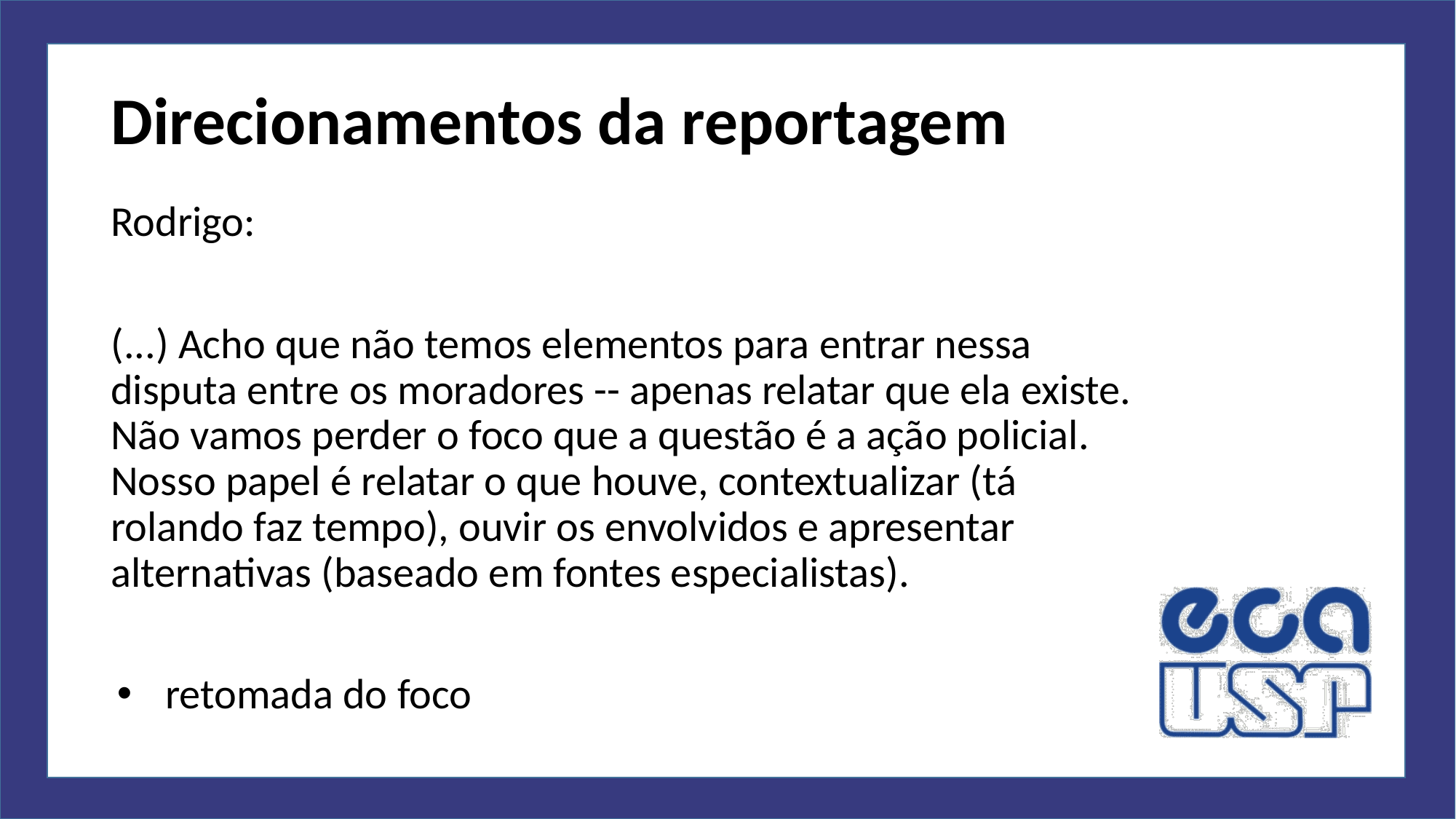

# Direcionamentos da reportagem
Rodrigo:

(...) Acho que não temos elementos para entrar nessa disputa entre os moradores -- apenas relatar que ela existe. Não vamos perder o foco que a questão é a ação policial. Nosso papel é relatar o que houve, contextualizar (tá rolando faz tempo), ouvir os envolvidos e apresentar alternativas (baseado em fontes especialistas).

retomada do foco